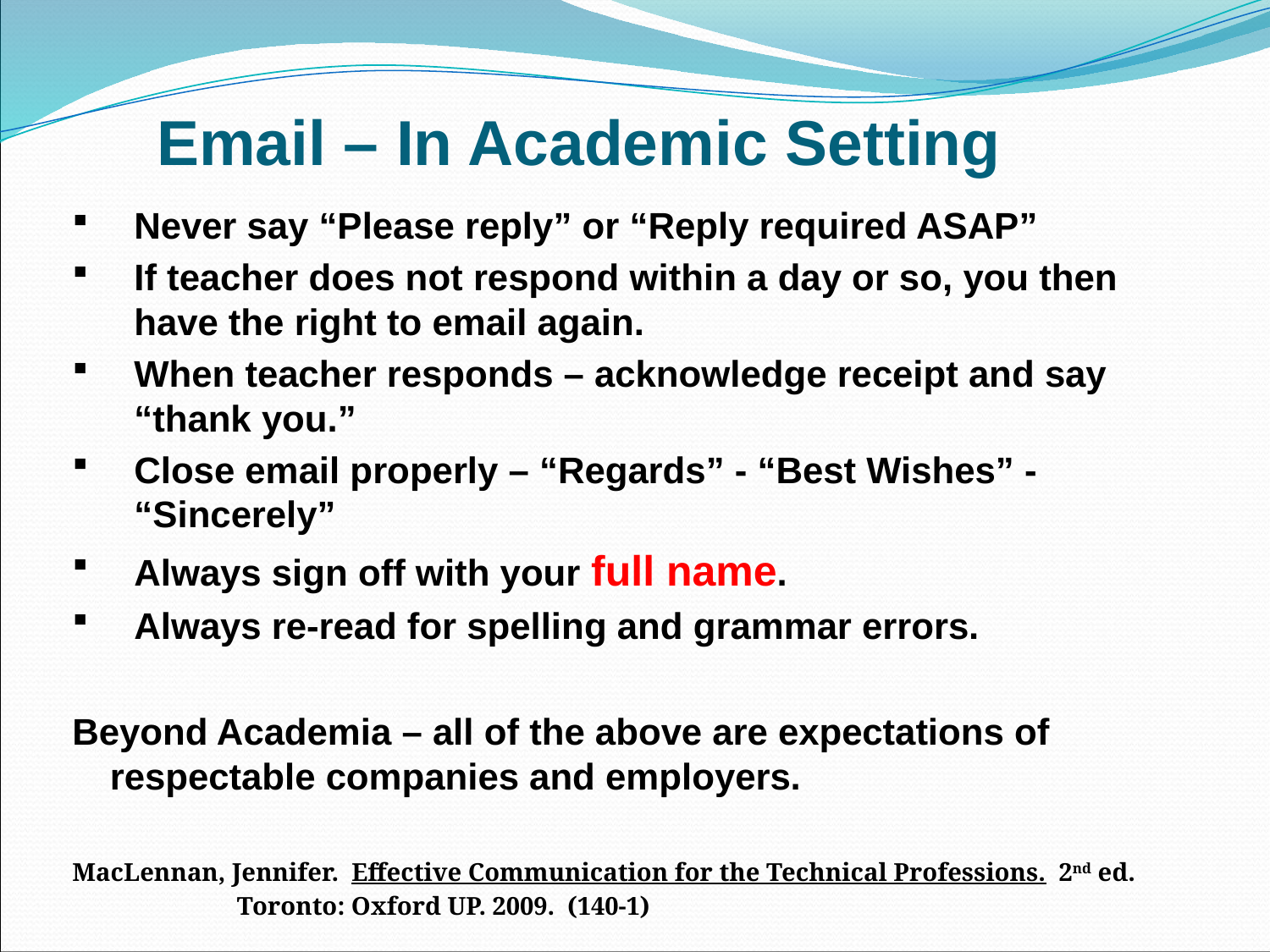

# Email – In Academic Setting
Never say “Please reply” or “Reply required ASAP”
If teacher does not respond within a day or so, you then have the right to email again.
When teacher responds – acknowledge receipt and say “thank you.”
Close email properly – “Regards” - “Best Wishes” - “Sincerely”
Always sign off with your full name.
Always re-read for spelling and grammar errors.

Beyond Academia – all of the above are expectations of respectable companies and employers.

MacLennan, Jennifer.  Effective Communication for the Technical Professions.  2nd ed.
		Toronto: Oxford UP. 2009.  (140-1)